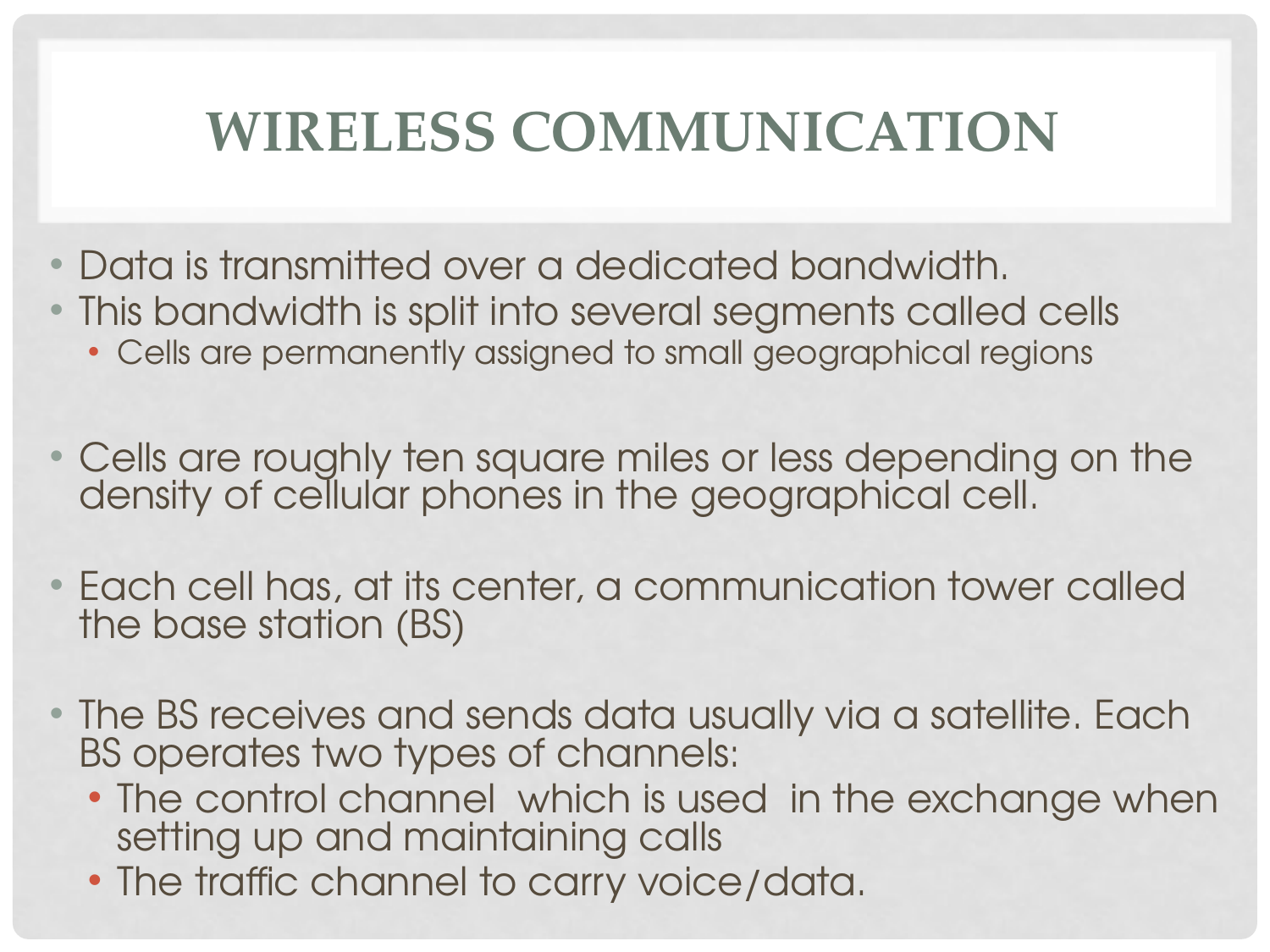

# Wireless Communication
Data is transmitted over a dedicated bandwidth.
This bandwidth is split into several segments called cells
Cells are permanently assigned to small geographical regions

Cells are roughly ten square miles or less depending on the density of cellular phones in the geographical cell.

Each cell has, at its center, a communication tower called the base station (BS)

The BS receives and sends data usually via a satellite. Each BS operates two types of channels:
The control channel  which is used  in the exchange when setting up and maintaining calls
The traffic channel to carry voice/data.